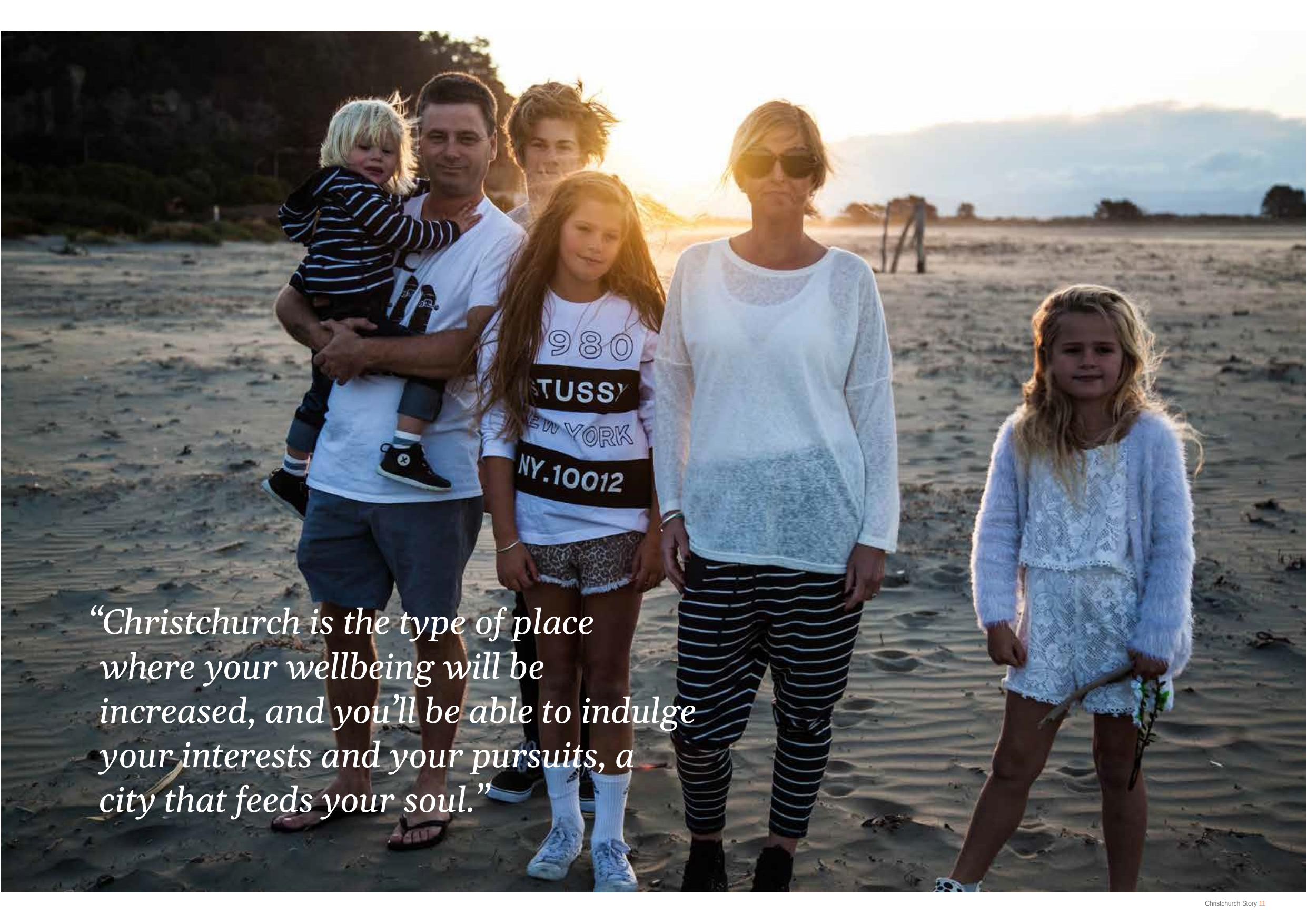

“Christchurch is the type of place where your wellbeing will be increased, and you’ll be able to indulge your interests and your pursuits, a city that feeds your soul.”
Christchurch Story 11